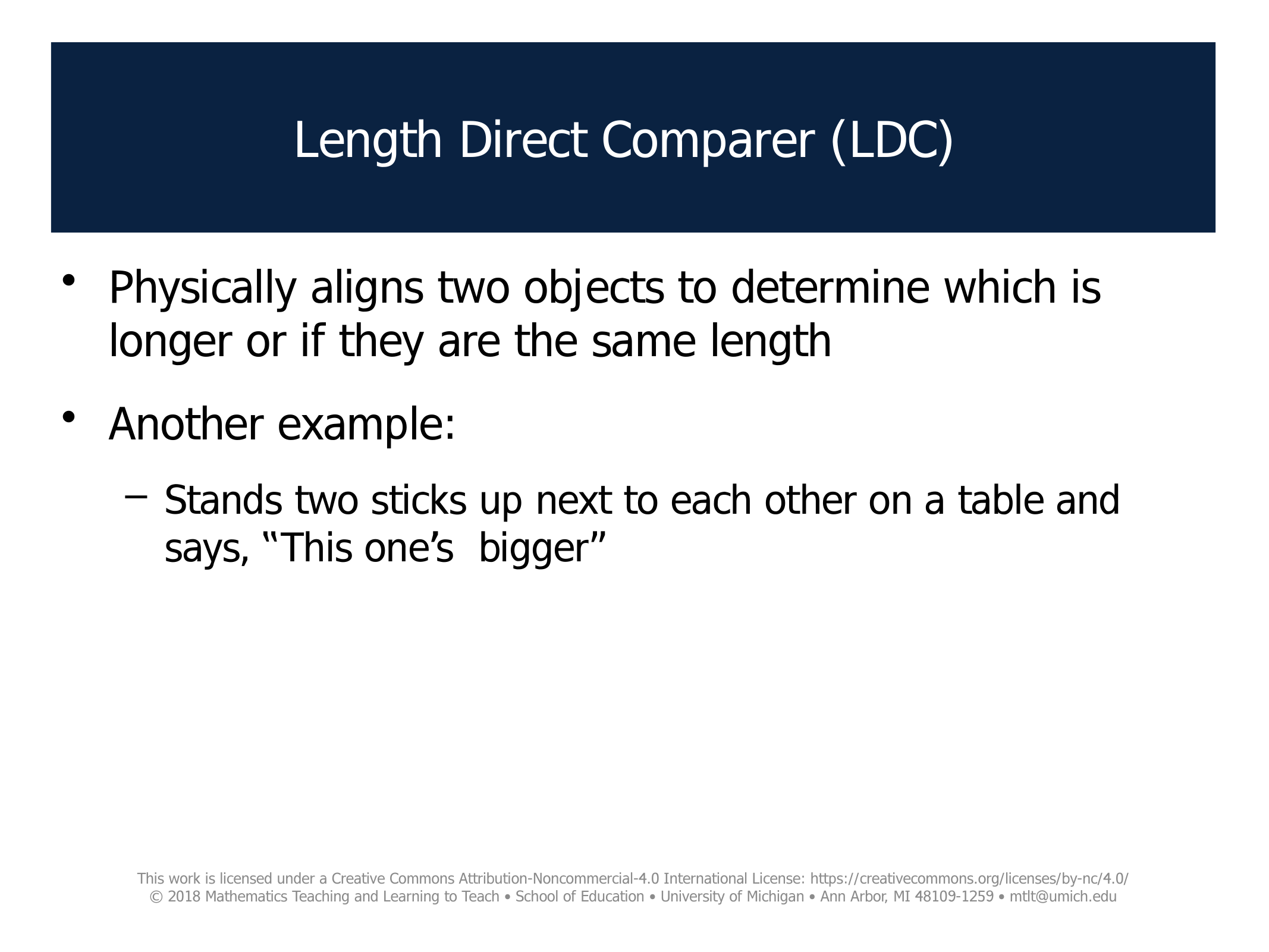

# Length Direct Comparer (LDC)
Physically aligns two objects to determine which is longer or if they are the same length
Another example:
Stands two sticks up next to each other on a table and says, “This one’s  bigger”
This work is licensed under a Creative Commons Attribution-Noncommercial-4.0 International License: https://creativecommons.org/licenses/by-nc/4.0/
© 2018 Mathematics Teaching and Learning to Teach • School of Education • University of Michigan • Ann Arbor, MI 48109-1259 • mtlt@umich.edu